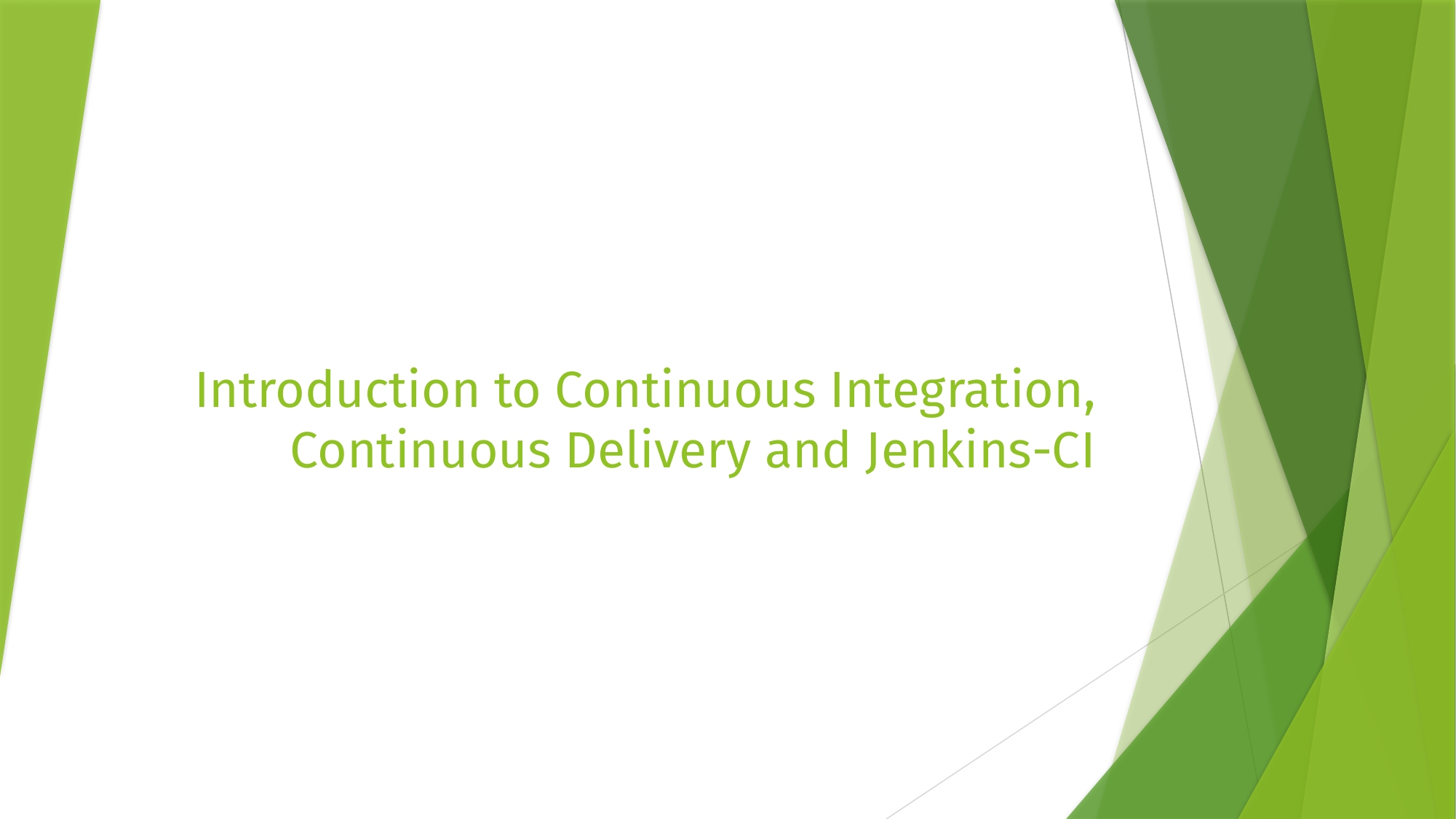

# Introduction to Continuous Integration, Continuous Delivery and Jenkins-CI